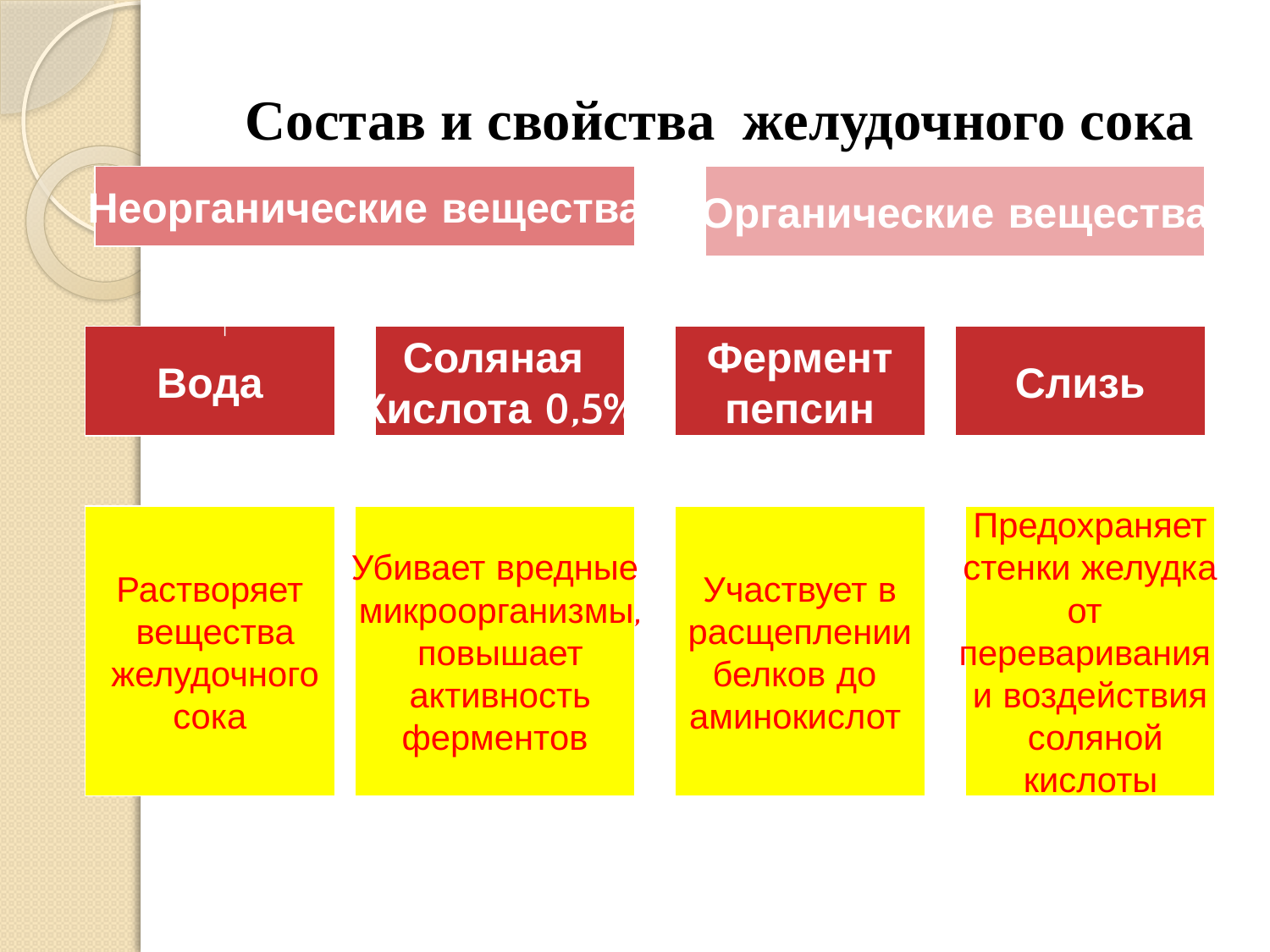

# Состав и свойства  желудочного сока
Неорганические вещества
Органические вещества

Вода
Соляная
Кислота 0,5%
Фермент
пепсин
Слизь

Растворяет
 вещества
 желудочного
 сока
Убивает вредные
 микроорганизмы,
 повышает
 активность
 ферментов
Участвует в
 расщеплении
белков до
аминокислот
Предохраняет
 стенки желудка
от
переваривания
и воздействия
 соляной
 кислоты